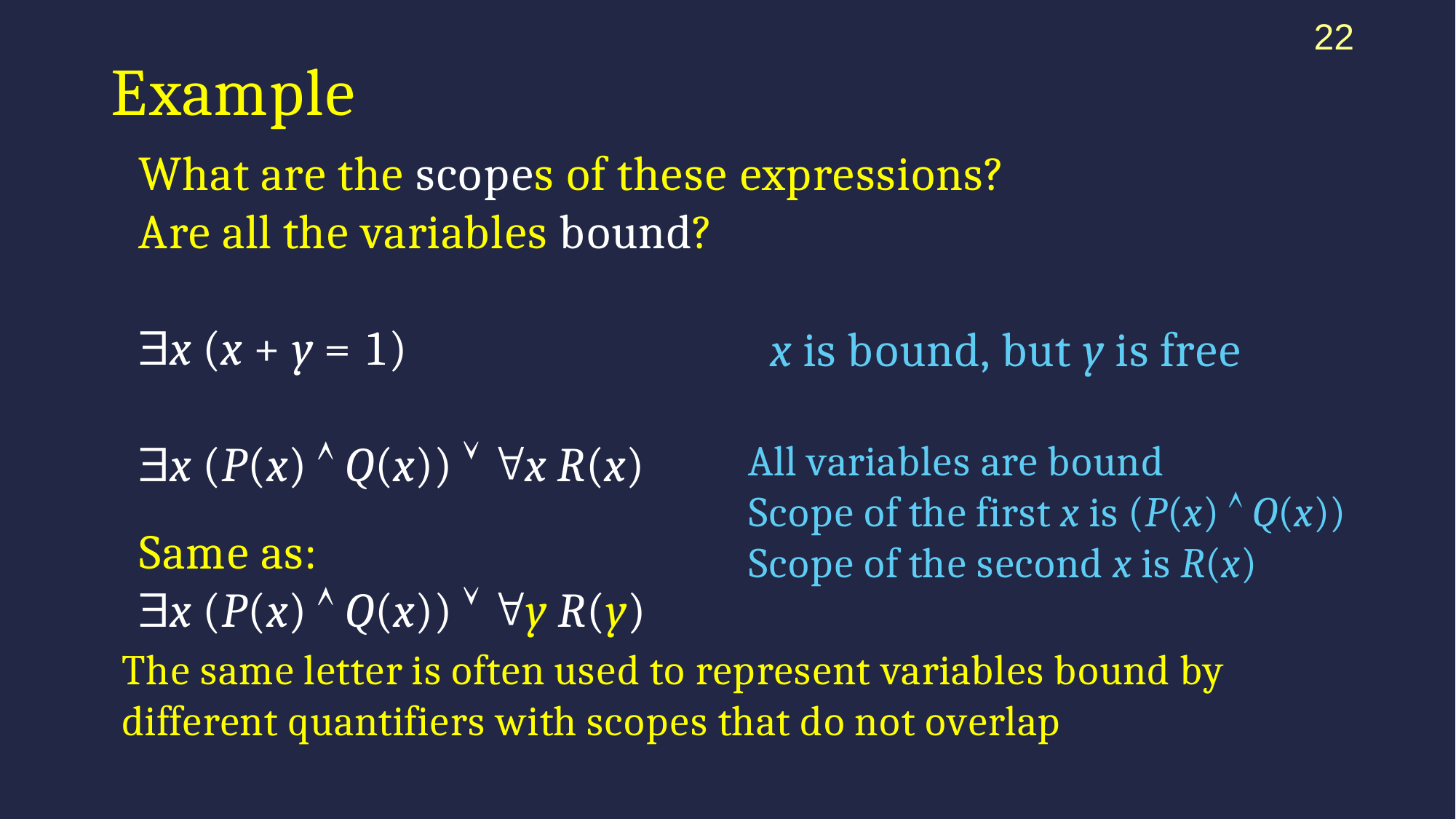

22
# Example
What are the scopes of these expressions?
Are all the variables bound?

∃x (x + y = 1)

∃x (P(x) ∧ Q(x)) ∨ ∀x R(x)

Same as:
∃x (P(x) ∧ Q(x)) ∨ ∀y R(y)
x is bound, but y is free
All variables are bound
Scope of the first x is (P(x) ∧ Q(x))
Scope of the second x is R(x)
The same letter is often used to represent variables bound by different quantifiers with scopes that do not overlap